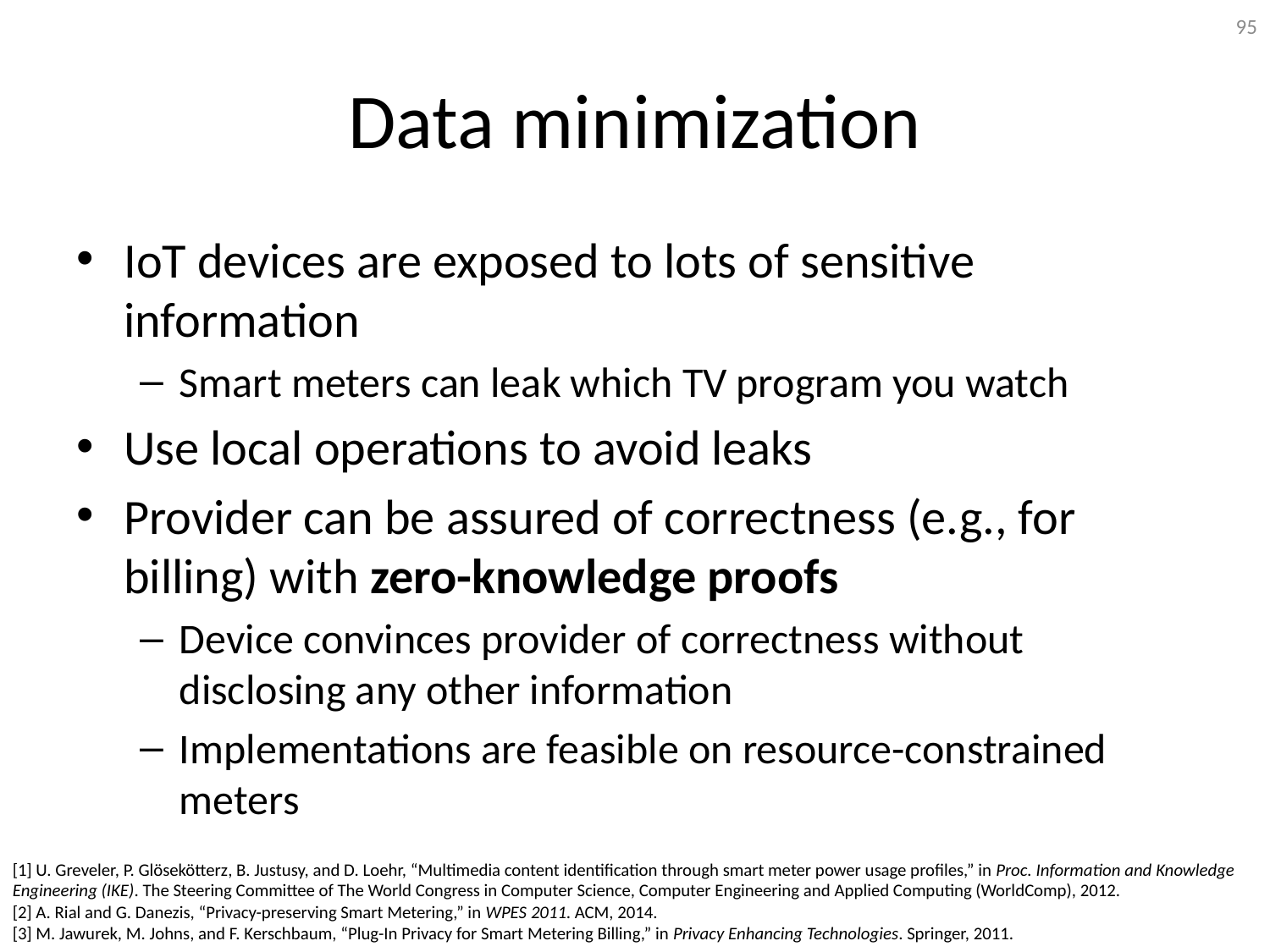

95
# Data minimization
IoT devices are exposed to lots of sensitive information
Smart meters can leak which TV program you watch
Use local operations to avoid leaks
Provider can be assured of correctness (e.g., for billing) with zero-knowledge proofs
Device convinces provider of correctness without disclosing any other information
Implementations are feasible on resource-constrained meters
[1] U. Greveler, P. Glösekötterz, B. Justusy, and D. Loehr, “Multimedia content identification through smart meter power usage profiles,” in Proc. Information and Knowledge Engineering (IKE). The Steering Committee of The World Congress in Computer Science, Computer Engineering and Applied Computing (WorldComp), 2012.
[2] A. Rial and G. Danezis, “Privacy-preserving Smart Metering,” in WPES 2011. ACM, 2014.
[3] M. Jawurek, M. Johns, and F. Kerschbaum, “Plug-In Privacy for Smart Metering Billing,” in Privacy Enhancing Technologies. Springer, 2011.